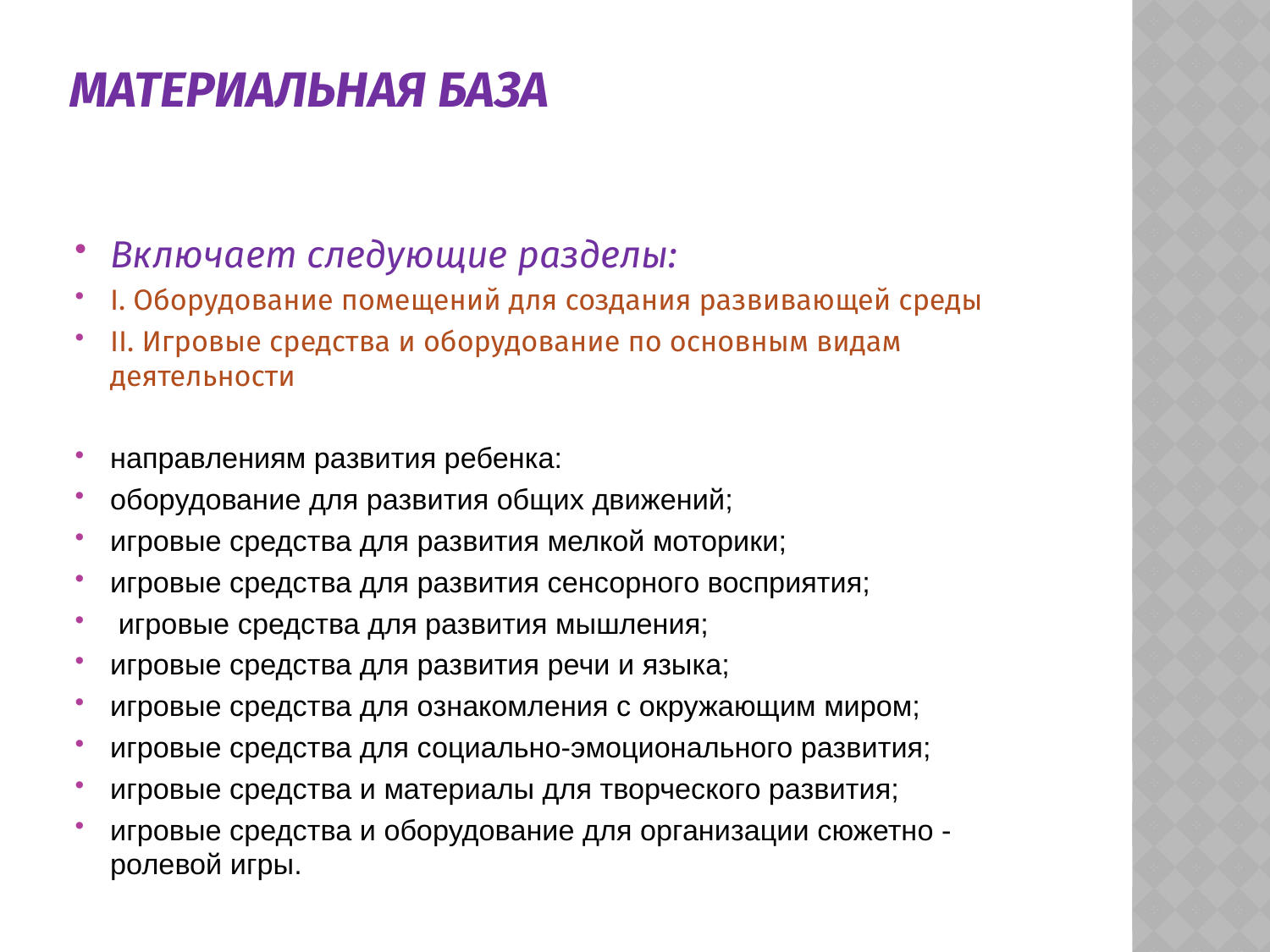

# Материальная база
Включает следующие разделы:
I. Оборудование помещений для создания развивающей среды
II. Игровые средства и оборудование по основным видам деятельности

направлениям развития ребенка:
оборудование для развития общих движений;
игровые средства для развития мелкой моторики;
игровые средства для развития сенсорного восприятия;
 игровые средства для развития мышления;
игровые средства для развития речи и языка;
игровые средства для ознакомления с окружающим миром;
игровые средства для социально-эмоционального развития;
игровые средства и материалы для творческого развития;
игровые средства и оборудование для организации сюжетно - ролевой игры.